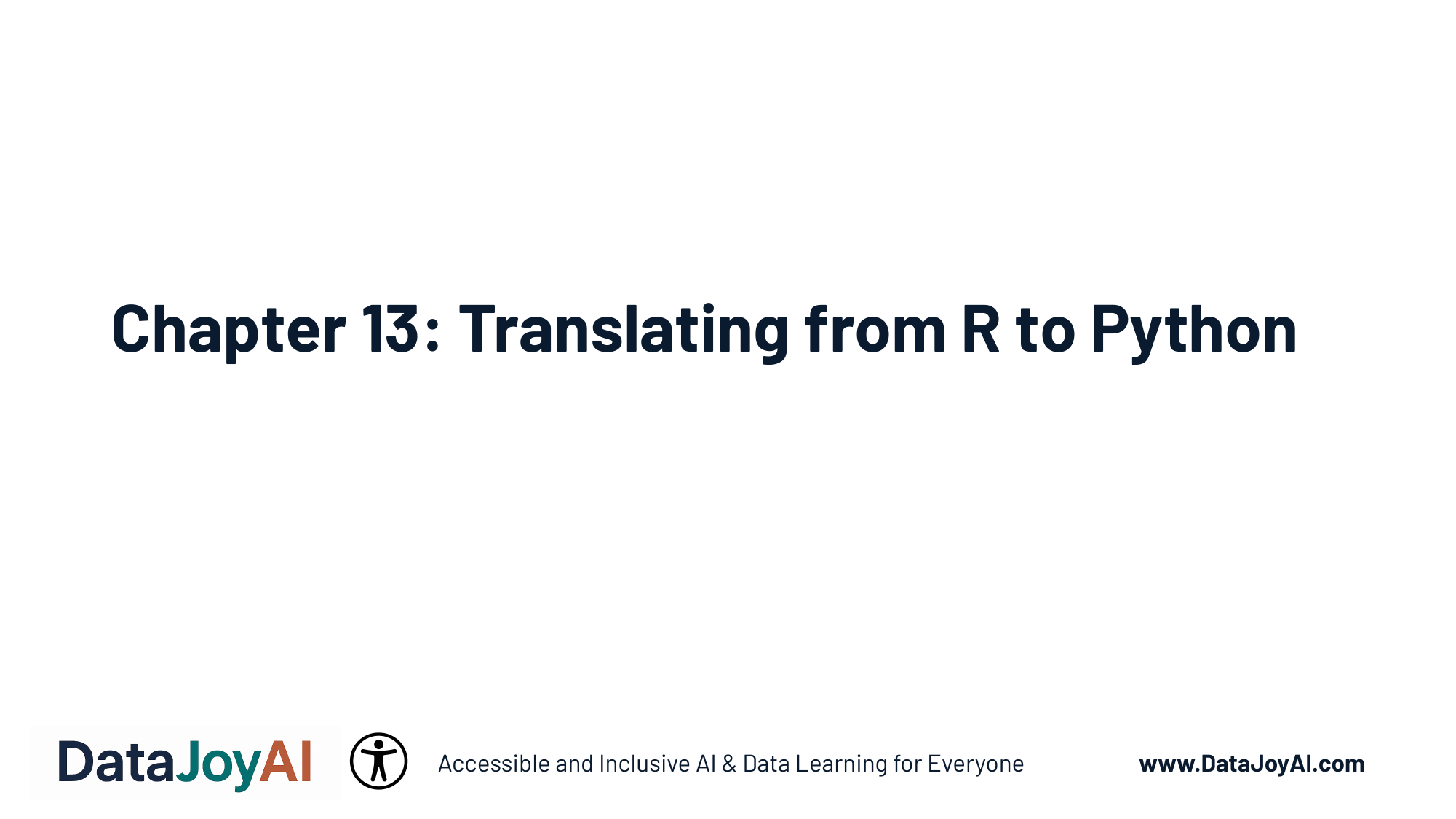

# Chapter 13: Translating from R to Python